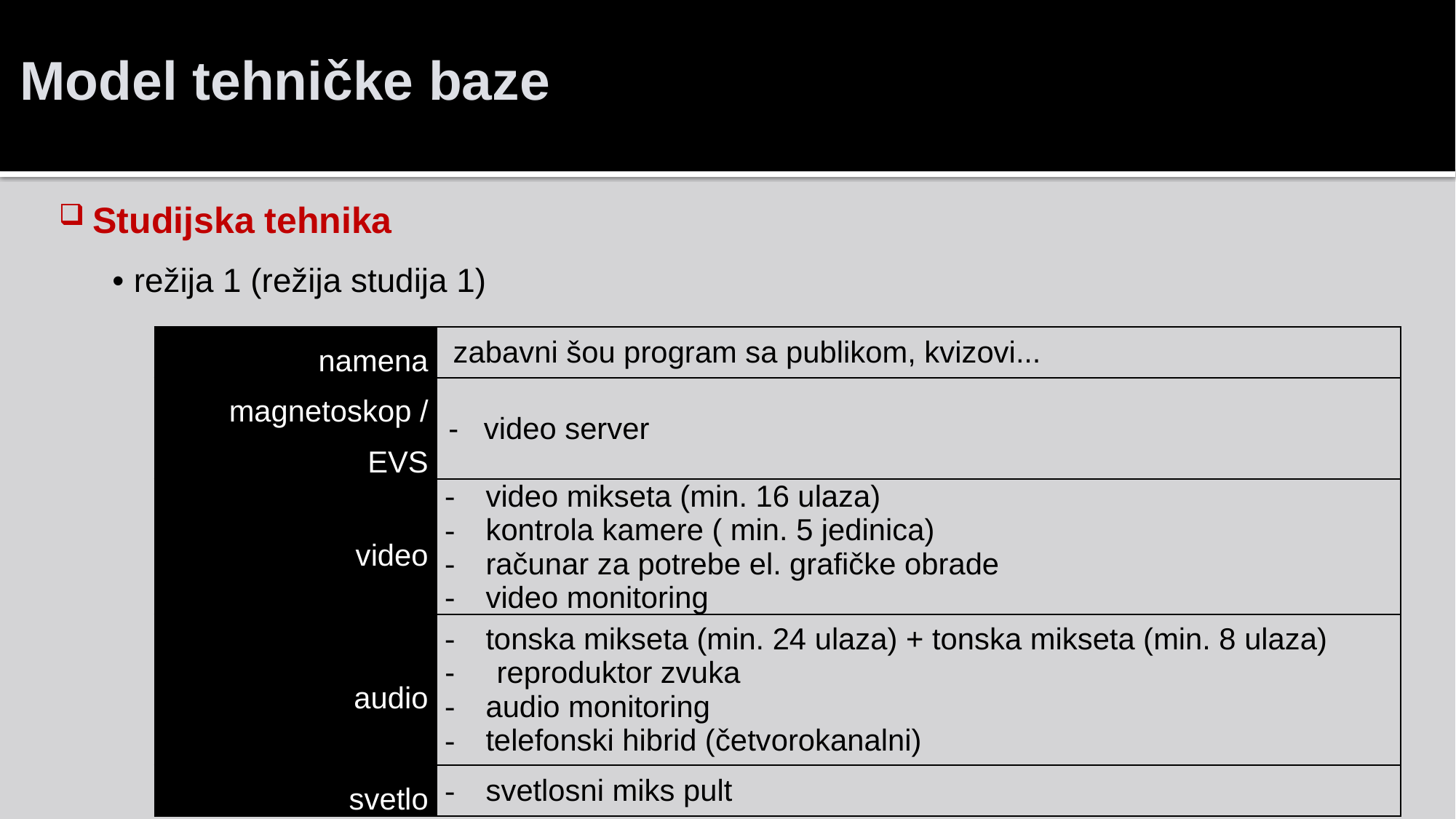

Model tehničke baze

Studijska tehnika

•	režija 1 (režija studija 1)

| namena | zabavni šou program sa publikom, kvizovi... |
| --- | --- |
| magnetoskop / EVS | - video server |
| video | video mikseta (min. 16 ulaza) kontrola kamere ( min. 5 jedinica) računar za potrebe el. grafičke obrade video monitoring |
| audio | tonska mikseta (min. 24 ulaza) + tonska mikseta (min. 8 ulaza) - reproduktor zvuka audio monitoring telefonski hibrid (četvorokanalni) |
| svetlo | svetlosni miks pult |